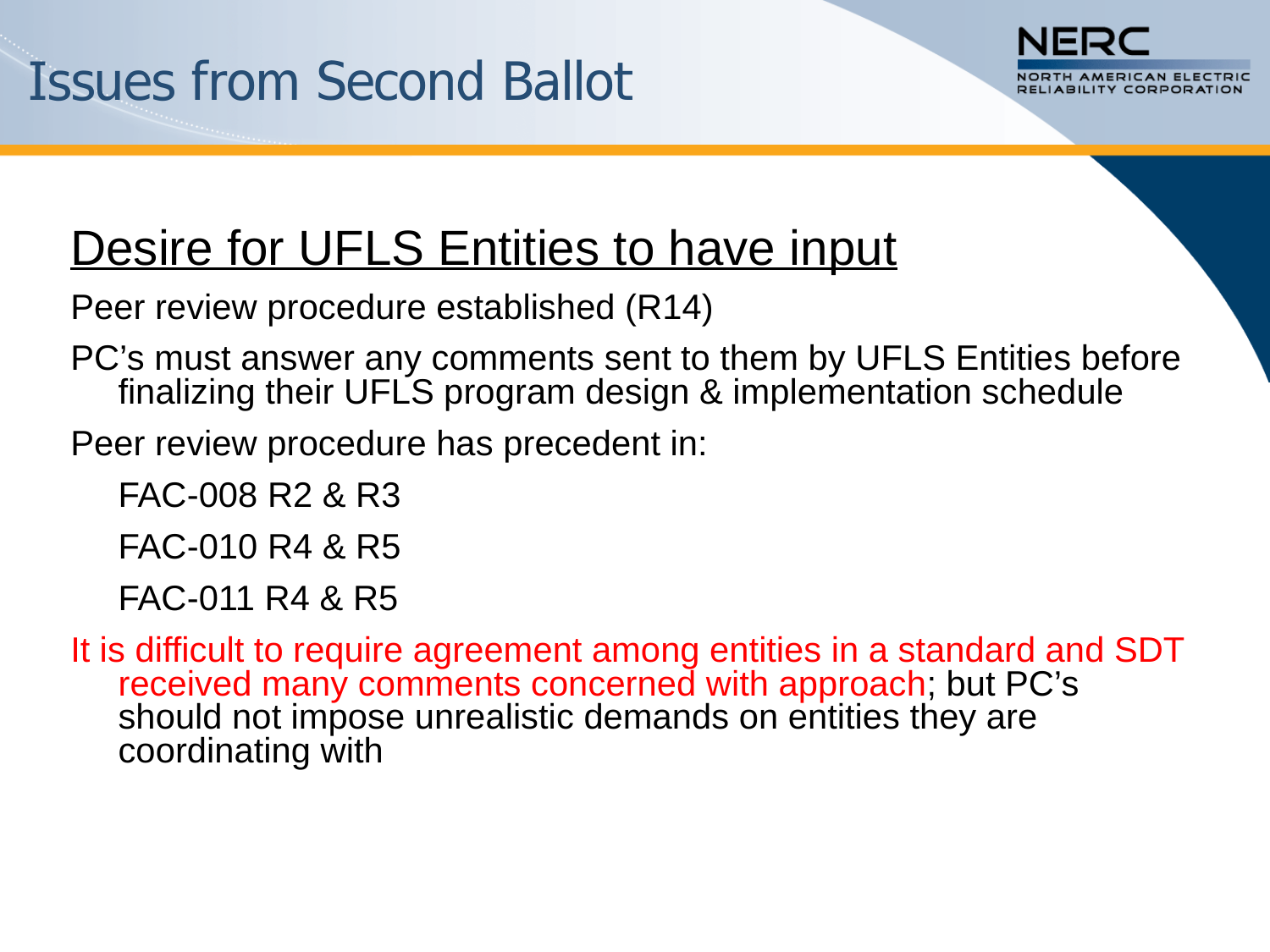

# Issues from Second Ballot
Desire for UFLS Entities to have input
Peer review procedure established (R14)
PC’s must answer any comments sent to them by UFLS Entities before finalizing their UFLS program design & implementation schedule
Peer review procedure has precedent in:
	FAC-008 R2 & R3
	FAC-010 R4 & R5
	FAC-011 R4 & R5
It is difficult to require agreement among entities in a standard and SDT received many comments concerned with approach; but PC’s should not impose unrealistic demands on entities they are coordinating with